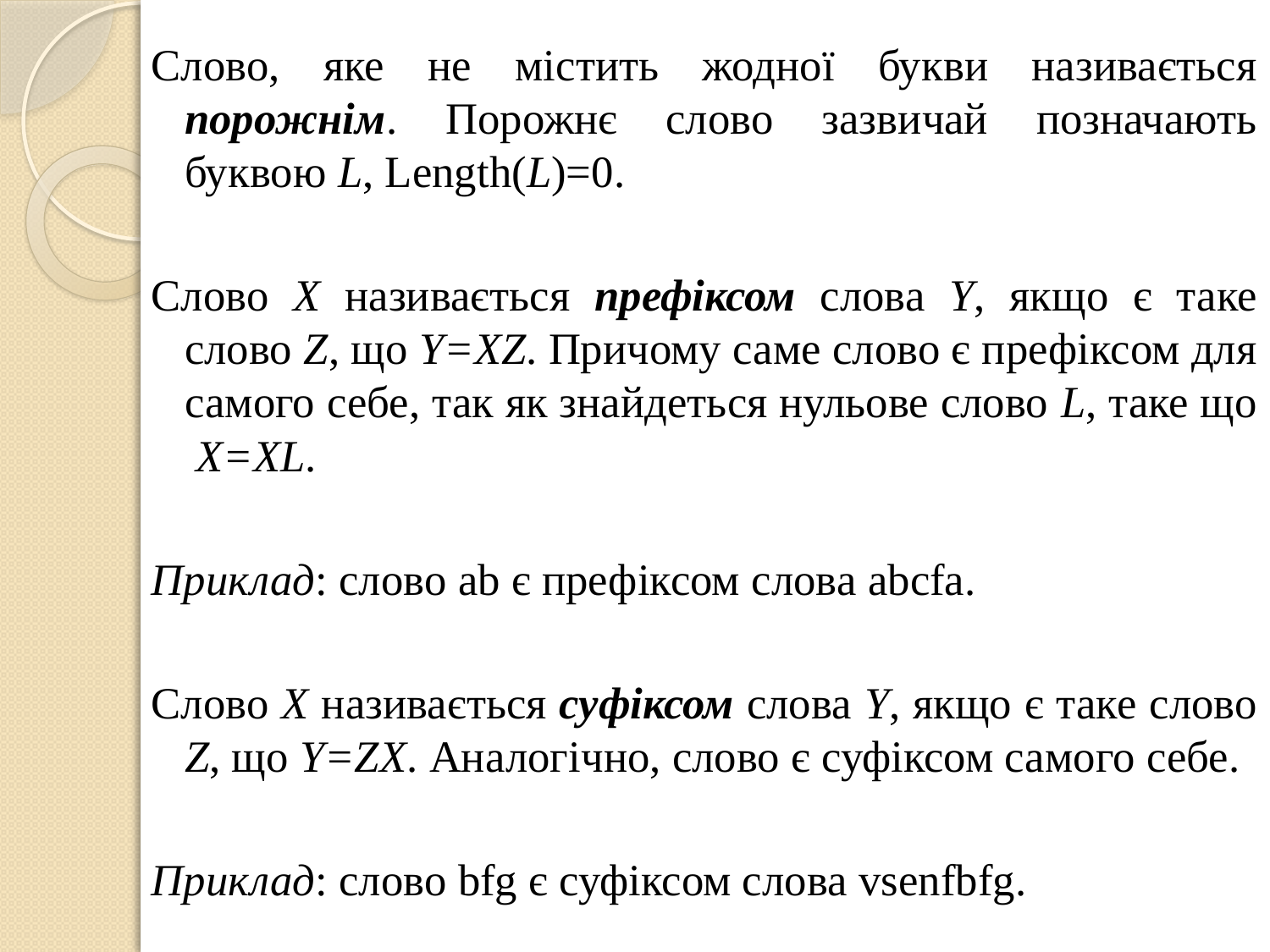

Слово, яке не містить жодної букви називається порожнім. Порожнє слово зазвичай позначають буквою L, Length(L)=0.

Слово X називається префіксом слова Y, якщо є таке слово Z, що Y=XZ. Причому саме слово є префіксом для самого себе, так як знайдеться нульове слово L, таке що  X=XL.

Приклад: слово ab є префіксом слова abcfa.

Слово X називається суфіксом слова Y, якщо є таке слово Z, що Y=ZX. Аналогічно, слово є суфіксом самого себе.

Приклад: слово bfg є суфіксом слова vsenfbfg.